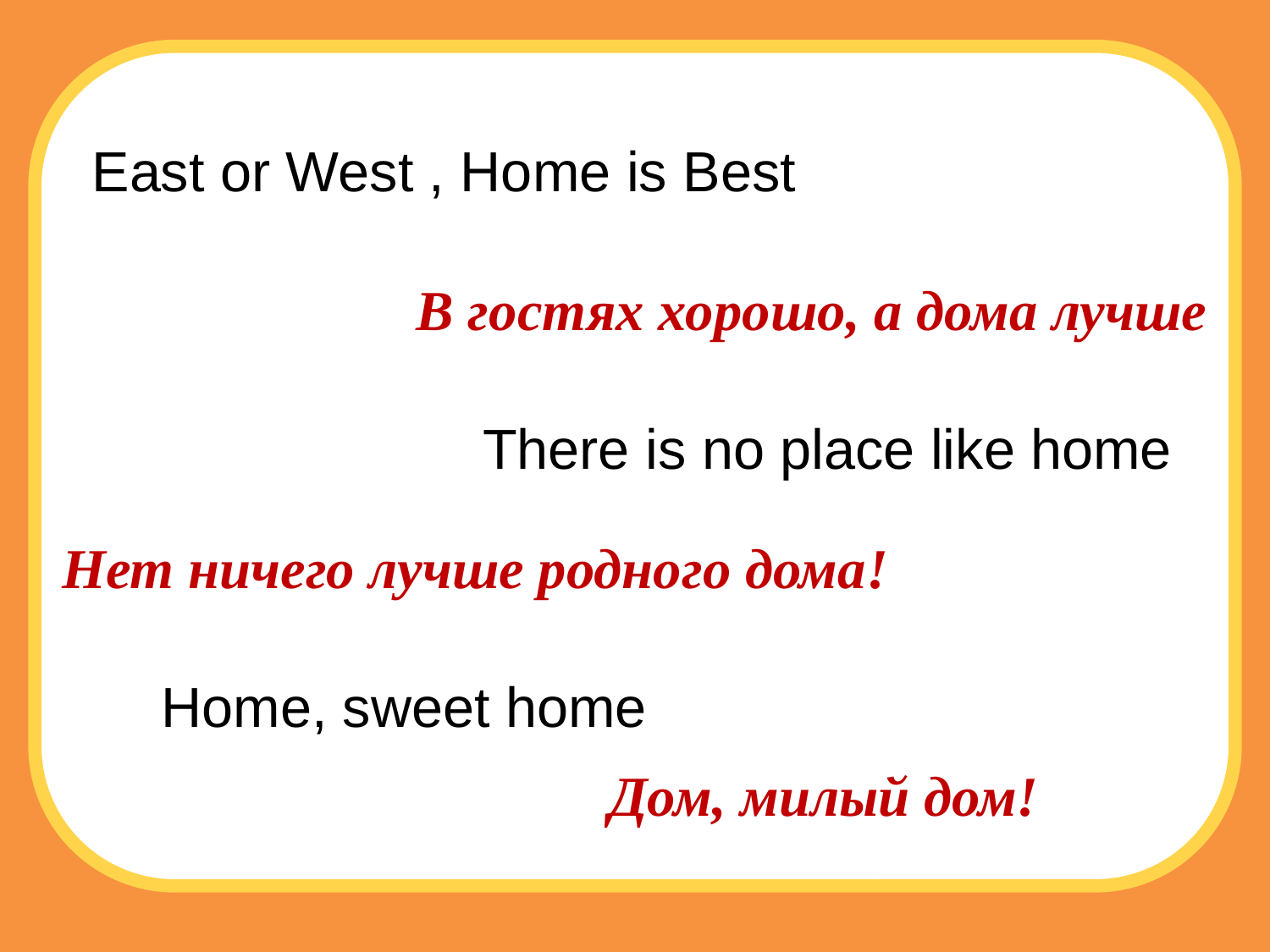

East or West , Home is Best
В гостях хорошо, а дома лучше

There is no place like home
Нет ничего лучше родного дома!

Home, sweet home
Дом, милый дом!